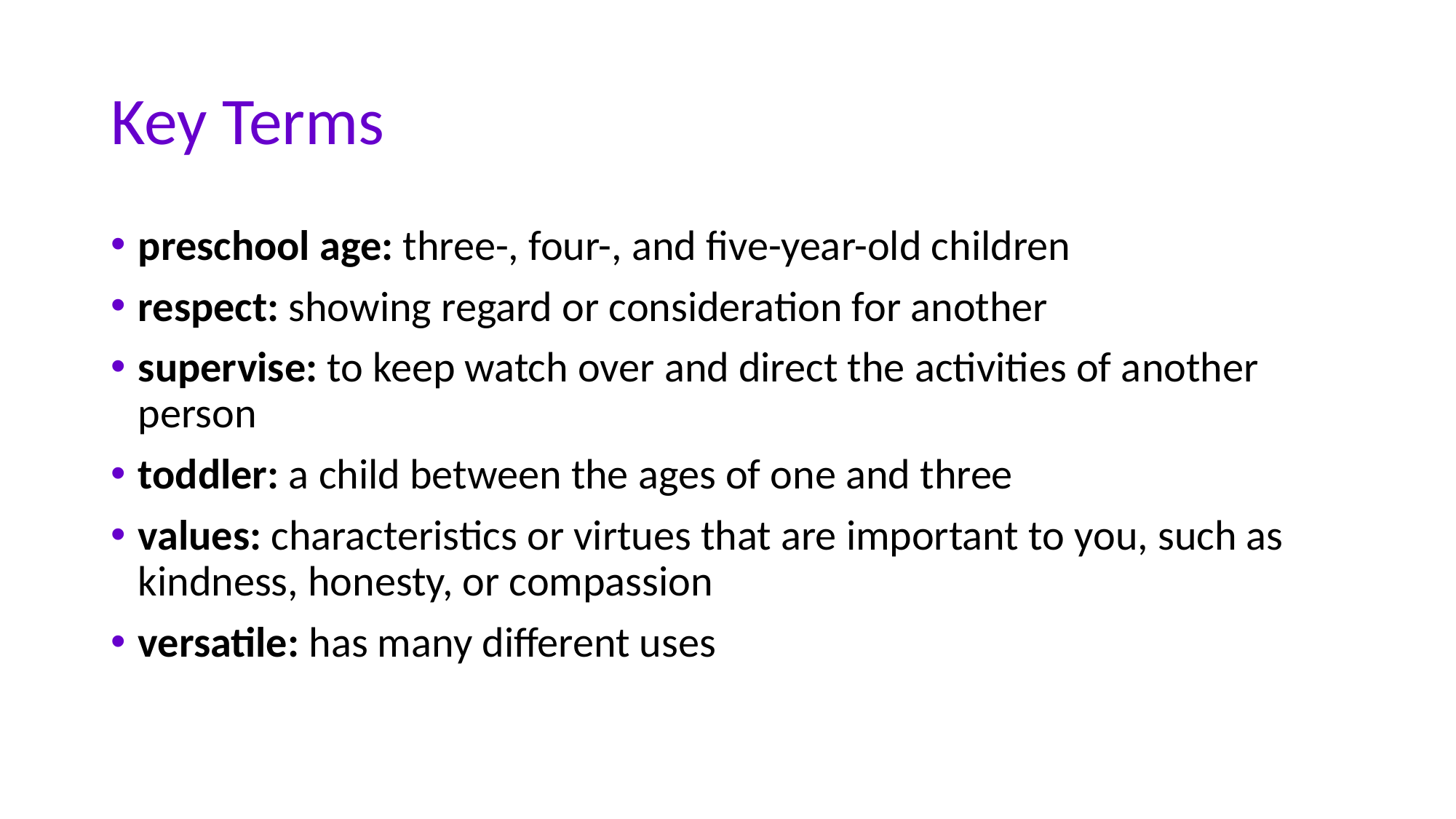

# Key Terms
preschool age: three-, four-, and five-year-old children
respect: showing regard or consideration for another
supervise: to keep watch over and direct the activities of another person
toddler: a child between the ages of one and three
values: characteristics or virtues that are important to you, such as kindness, honesty, or compassion
versatile: has many different uses